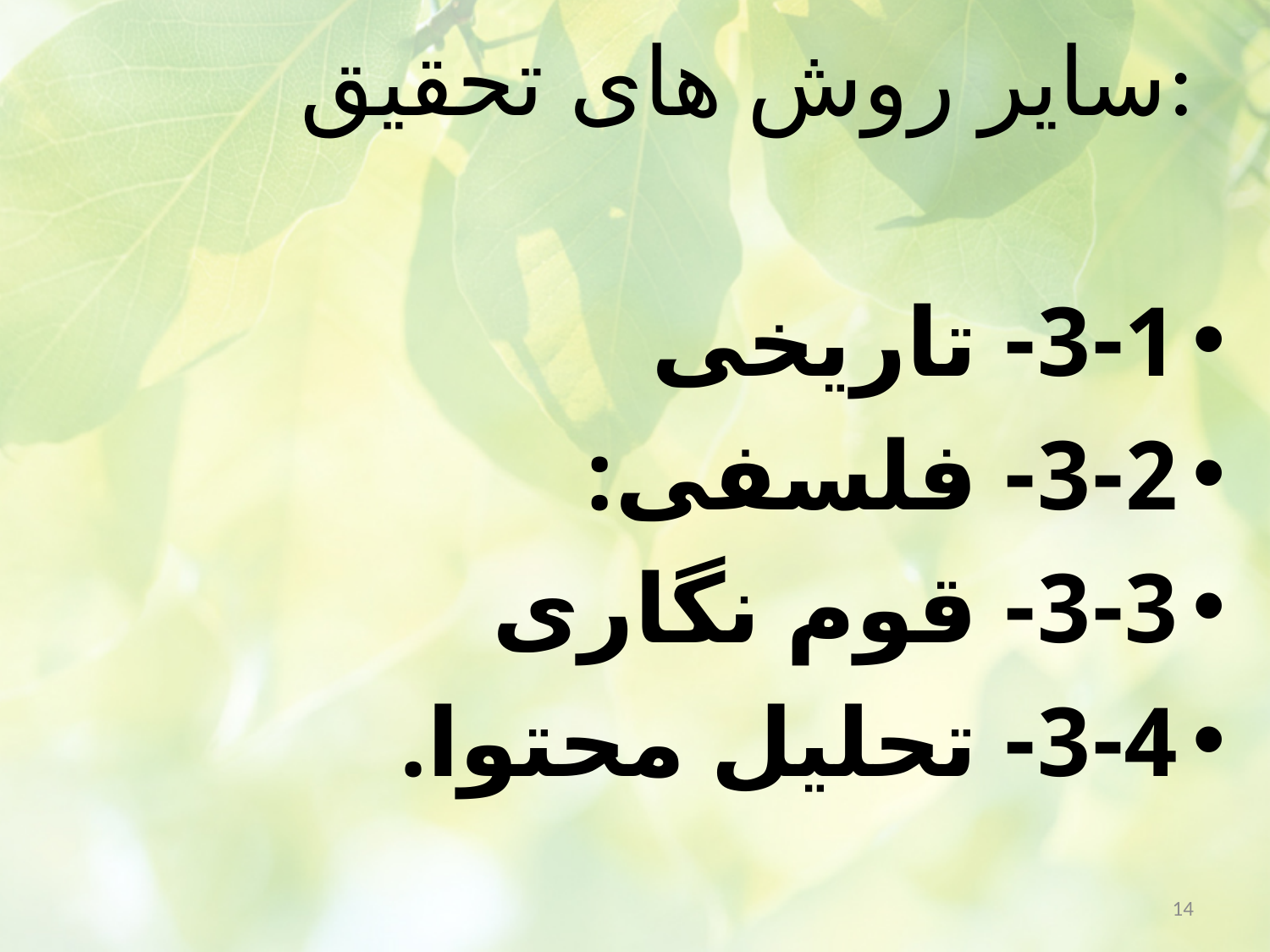

# سایر روش های تحقیق:
3-1- تاریخی
3-2- فلسفی:
3-3- قوم نگاری
3-4- تحلیل محتوا.
14